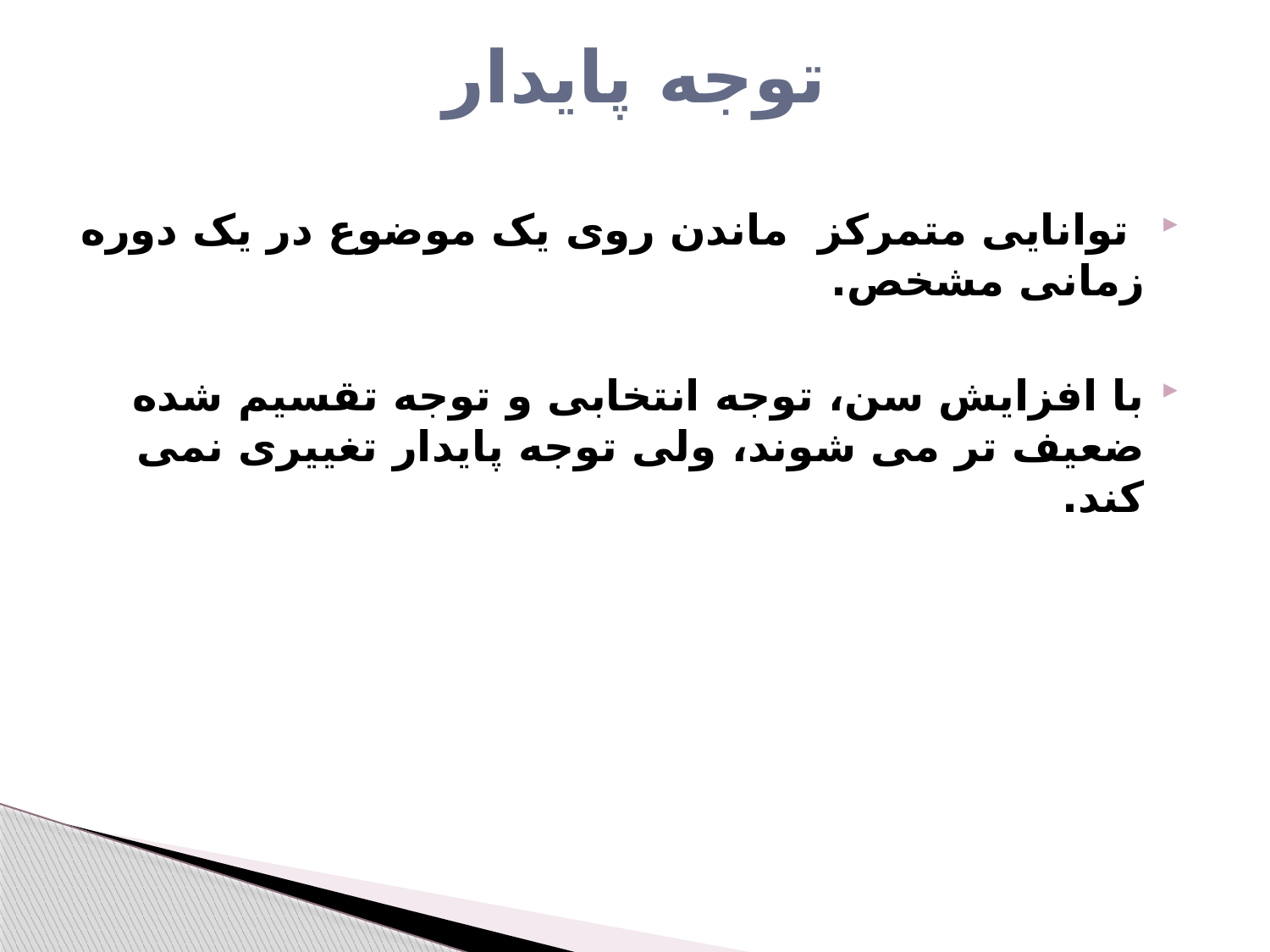

# توجه پایدار
 توانایی متمرکز  ماندن روی یک موضوع در یک دوره زمانی مشخص.

با افزایش سن، توجه انتخابی و توجه تقسیم شده ضعیف تر 	می شوند، ولی توجه پایدار تغییری نمی کند.